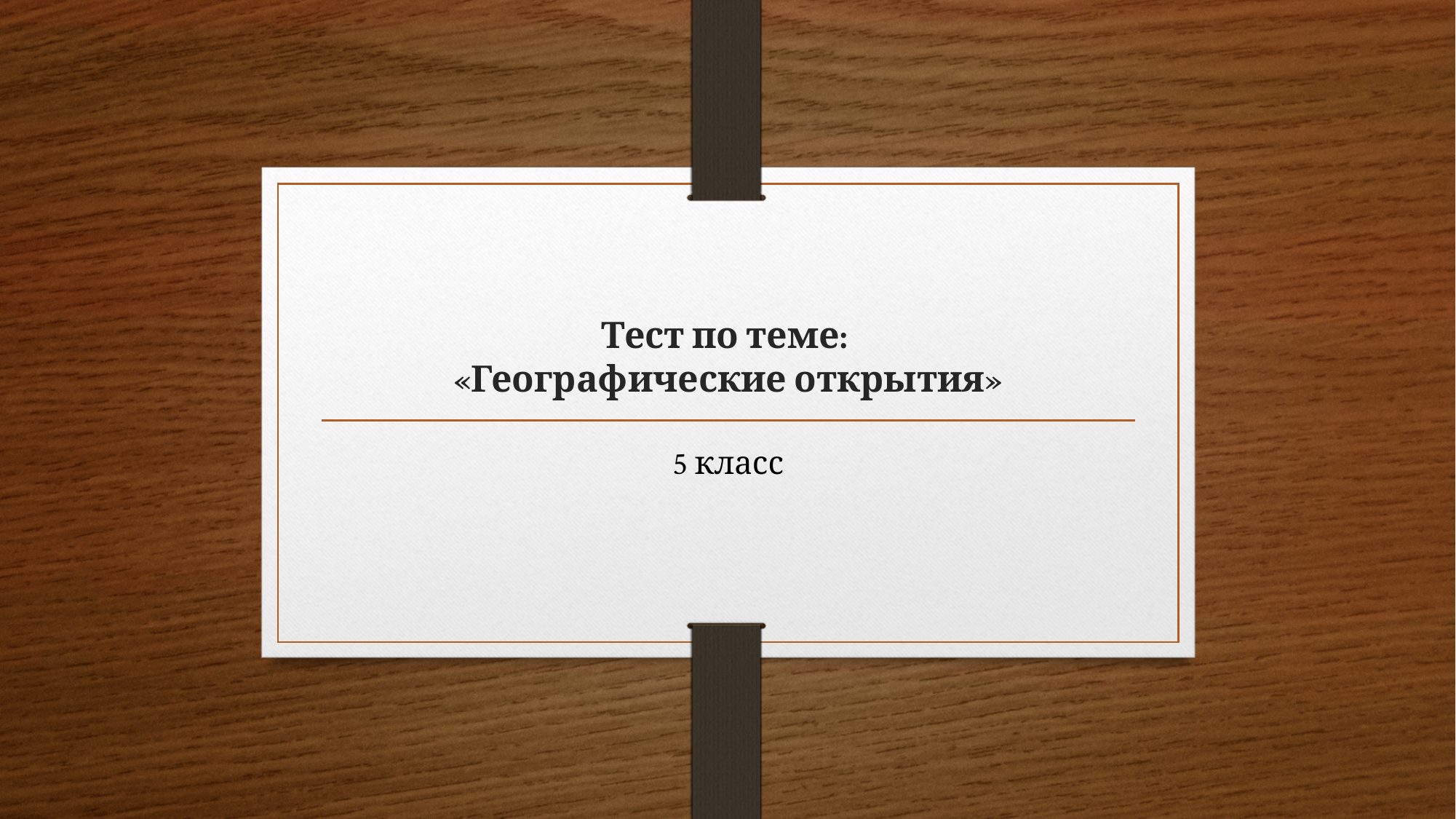

# Тест по теме: «Географические открытия»
5 класс